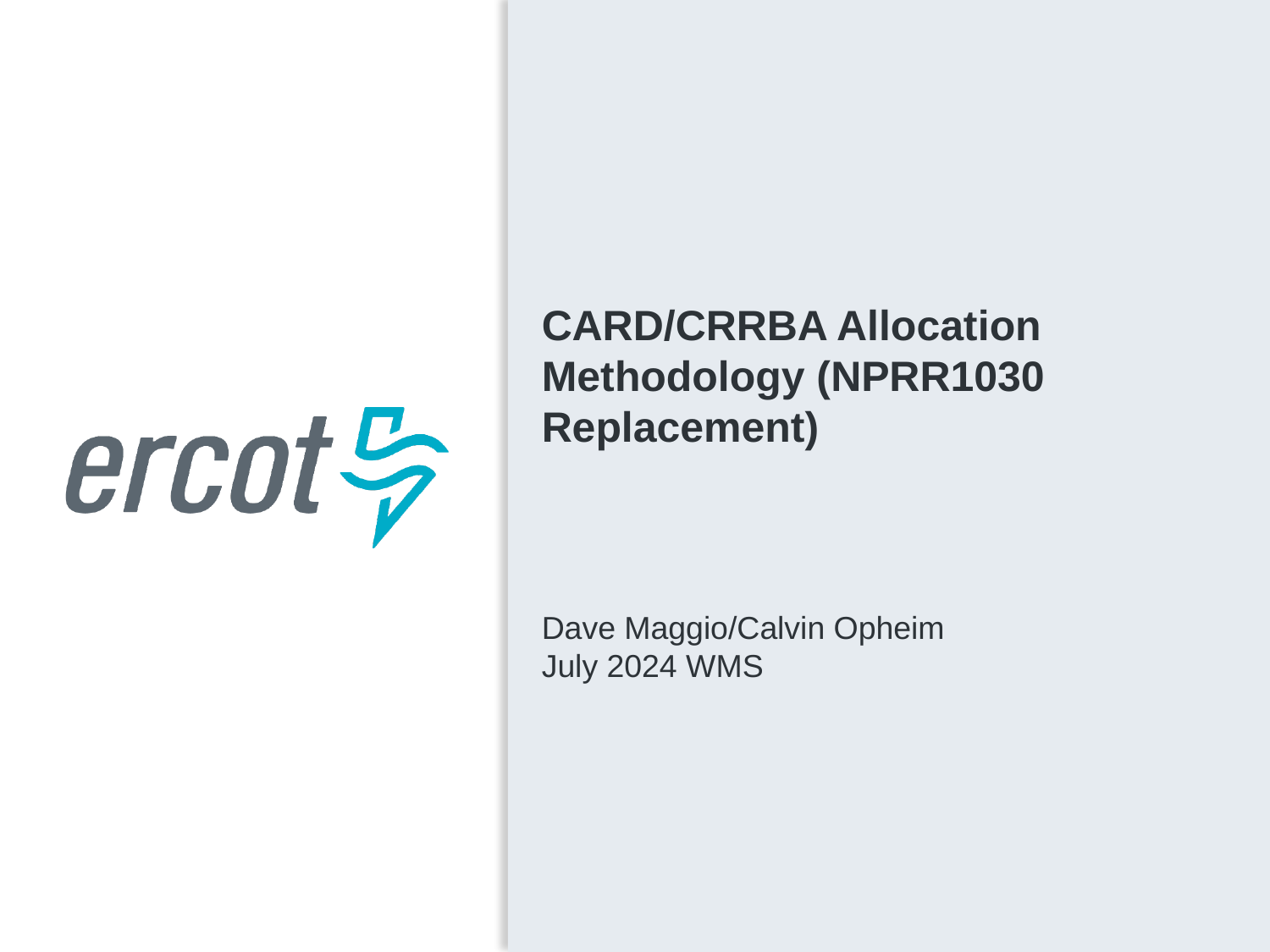

CARD/CRRBA Allocation Methodology (NPRR1030 Replacement)

Dave Maggio/Calvin Opheim
July 2024 WMS